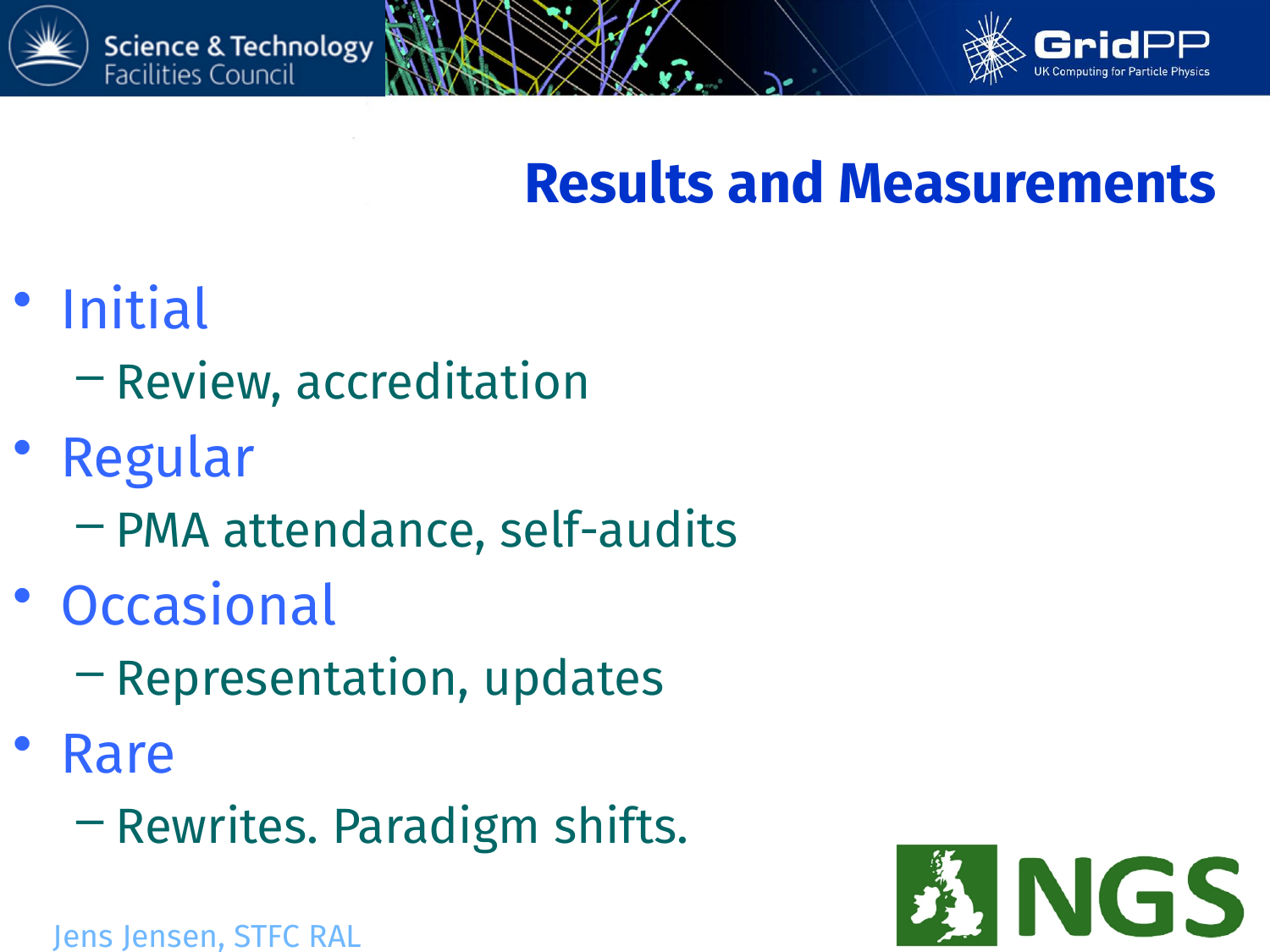

# Results and Measurements
Initial
Review, accreditation
Regular
PMA attendance, self-audits
Occasional
Representation, updates
Rare
Rewrites. Paradigm shifts.